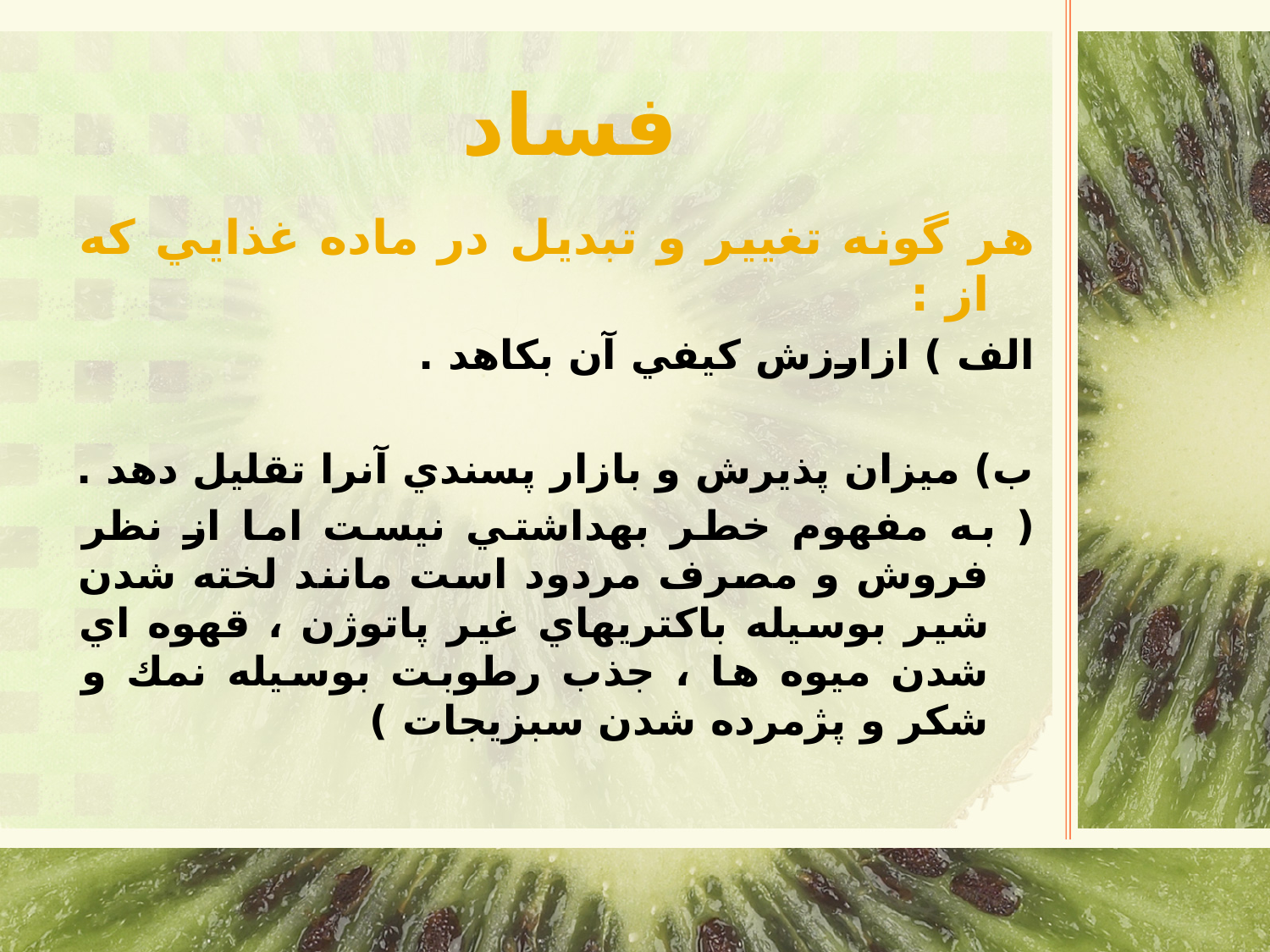

# فساد
هر گونه تغيير و تبديل در ماده غذايي كه از :
الف ) ازارزش كيفي آن بكاهد .

ب) ميزان پذيرش و بازار پسندي آنرا تقليل دهد .
( به مفهوم خطر بهداشتي نيست اما از نظر فروش و مصرف مردود است مانند لخته شدن شير بوسيله باكتريهاي غير پاتوژن ، قهوه اي شدن ميوه ها ، جذب رطوبت بوسيله نمك و شكر و پژمرده شدن سبزيجات )